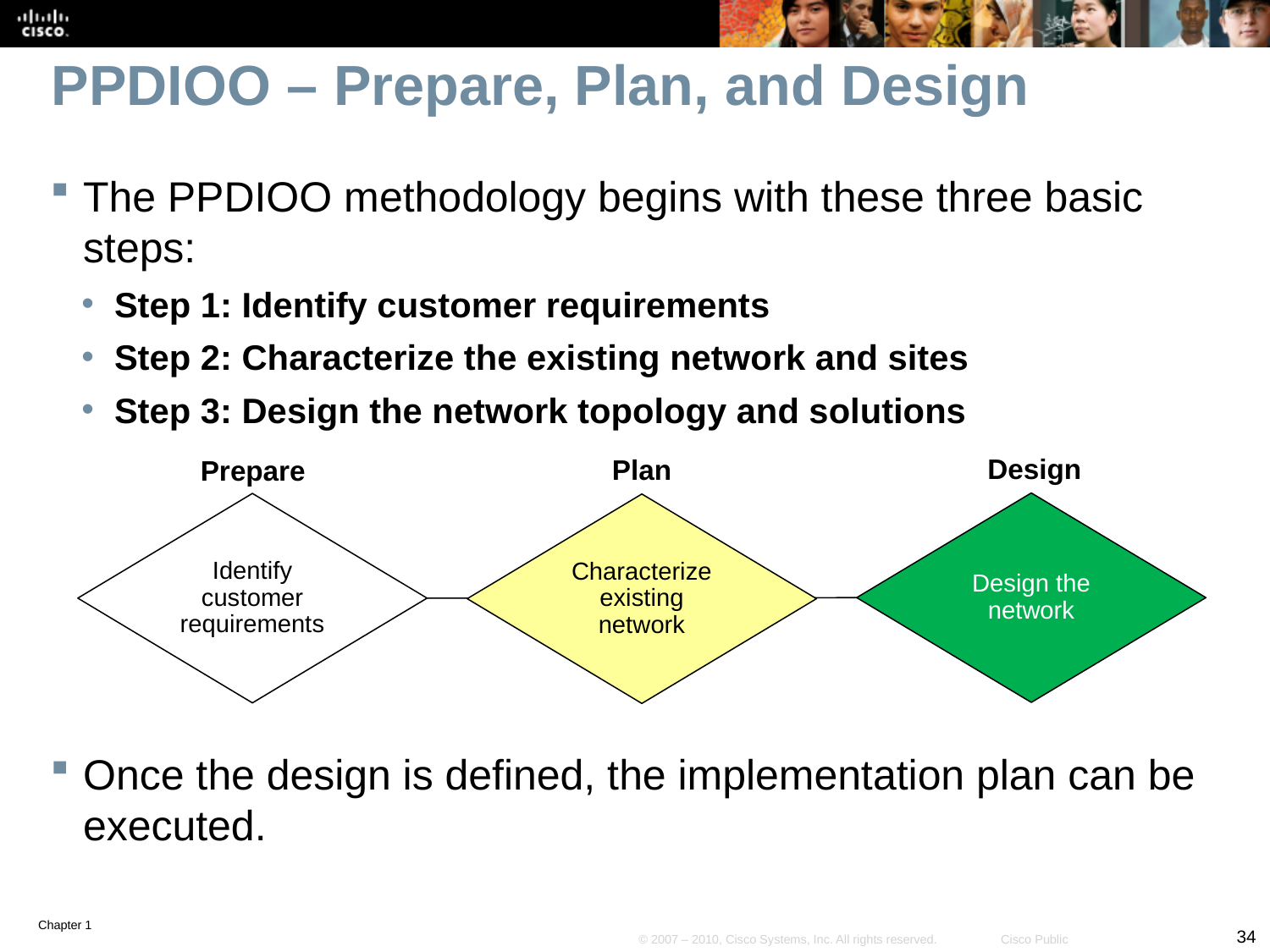

# PPDIOO – Prepare, Plan, and Design
The PPDIOO methodology begins with these three basic steps:
Step 1: Identify customer requirements
Step 2: Characterize the existing network and sites
Step 3: Design the network topology and solutions

Once the design is defined, the implementation plan can be executed.

Design
Plan
Prepare
Design the network
Identify customer requirements
Characterize existing network